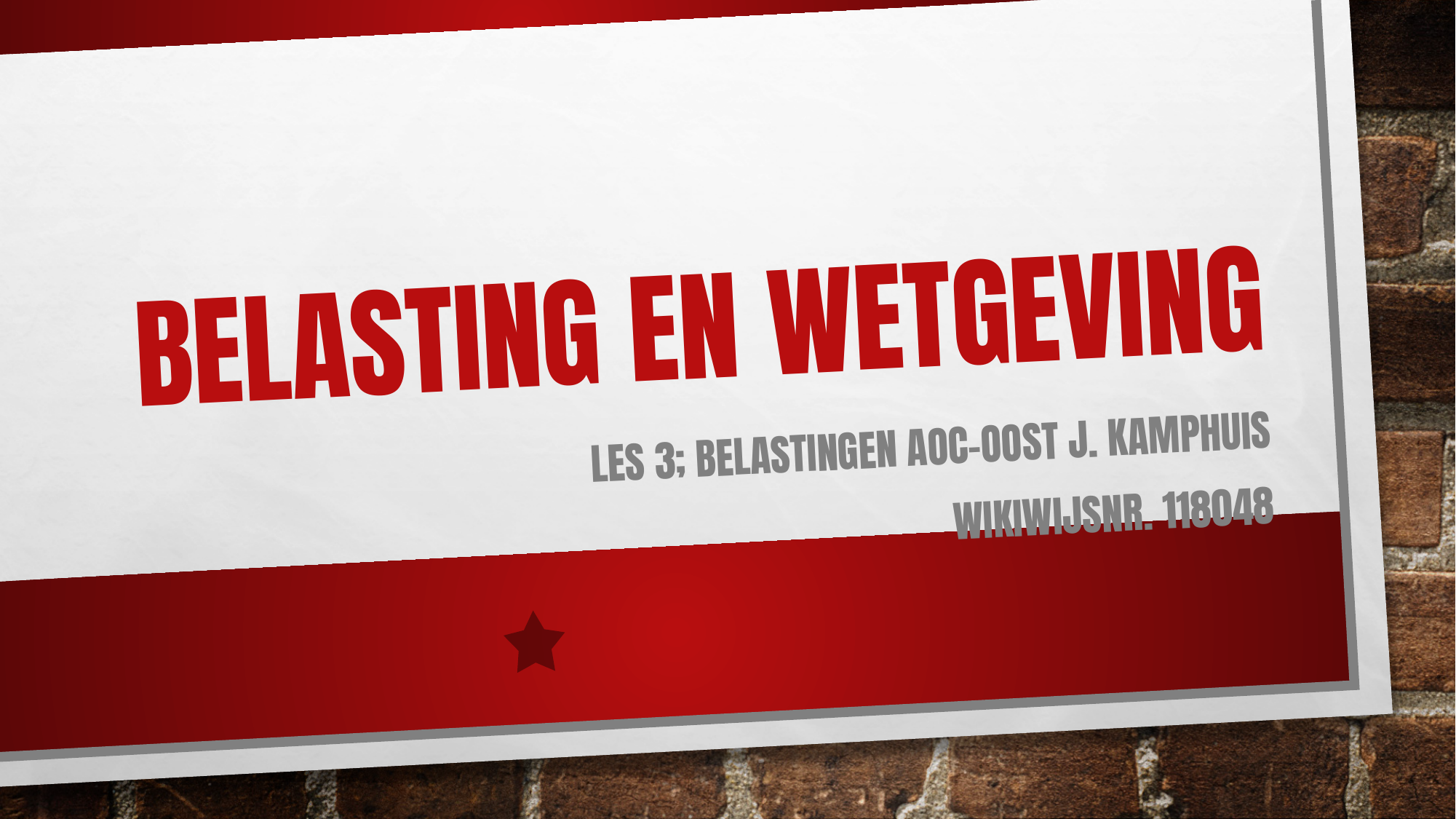

# Belasting en wetgeving
Les 3; belastingen AOC-Oost J. Kamphuis
Wikiwijsnr. 118048